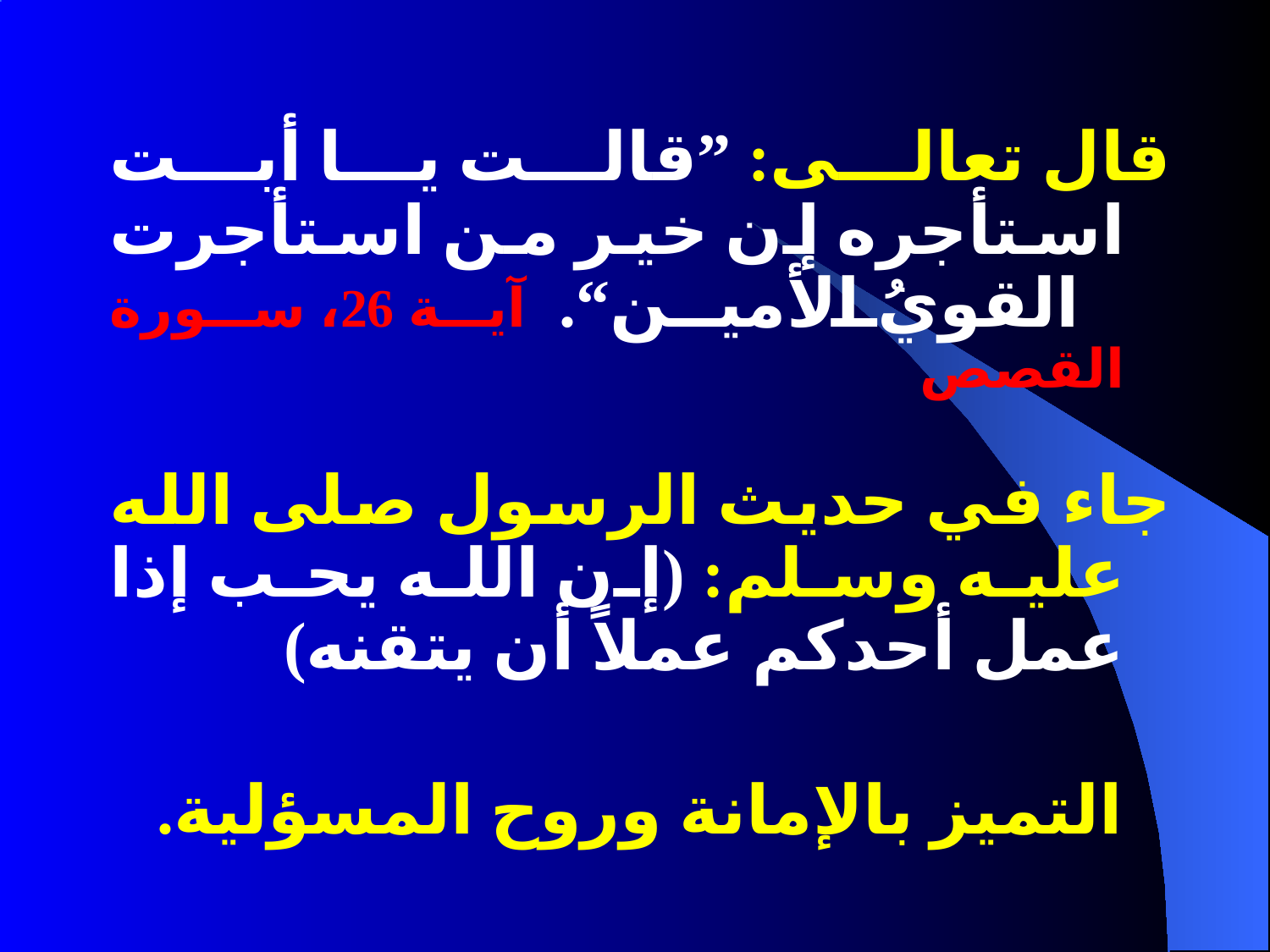

قال تعالى: ”قالت يا أبت استأجره إن خير من استأجرت القويُ الأمين“.  آية 26، سورة القصص

جاء في حديث الرسول صلى الله عليه وسلم: (إن الله يحب إذا عمل أحدكم عملاً أن يتقنه)

التميز بالإمانة وروح المسؤلية.